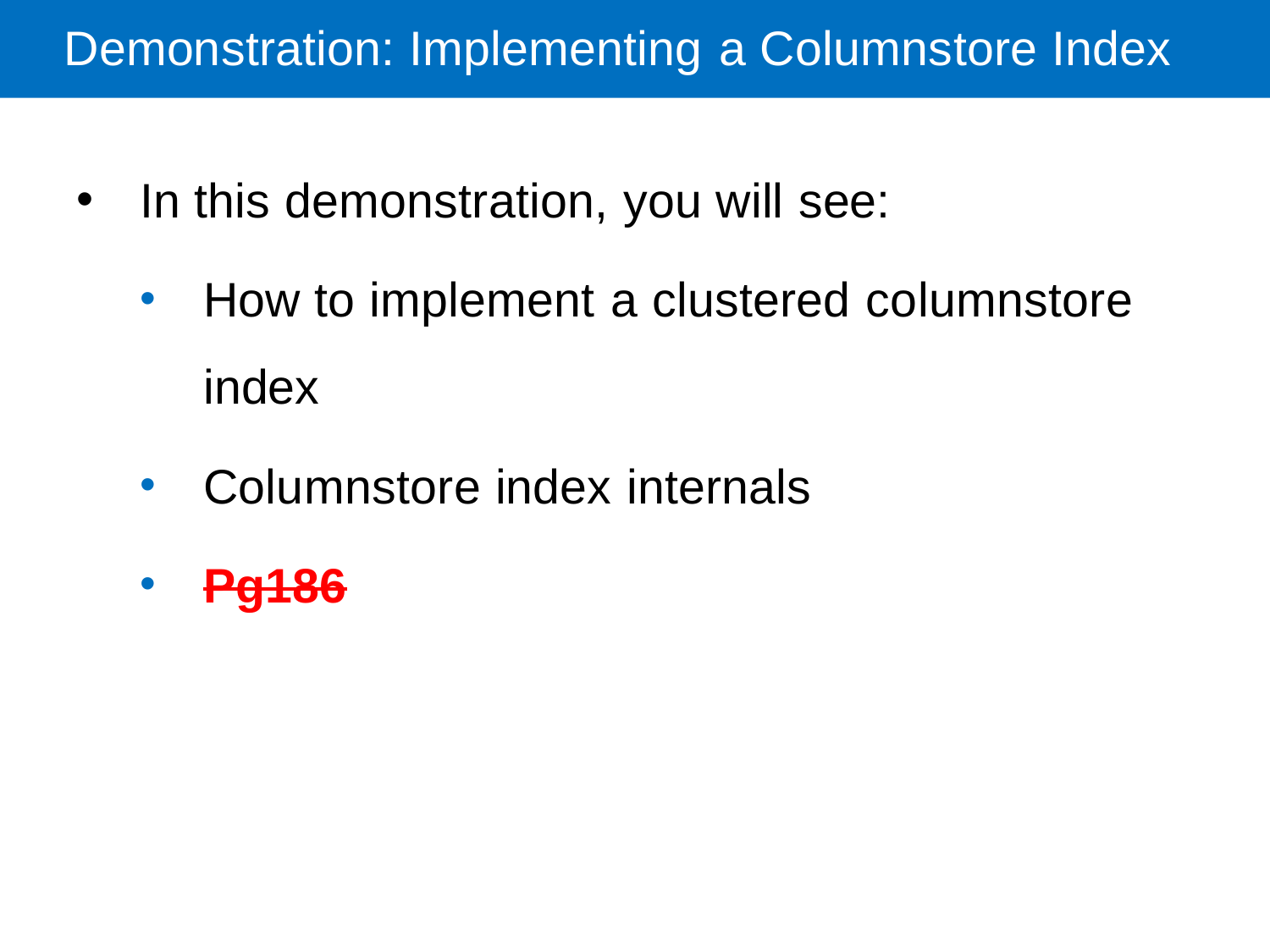

Demonstration: Implementing a Columnstore Index

In this demonstration, you will see:
How to implement a clustered columnstore index
Columnstore index internals
Pg186